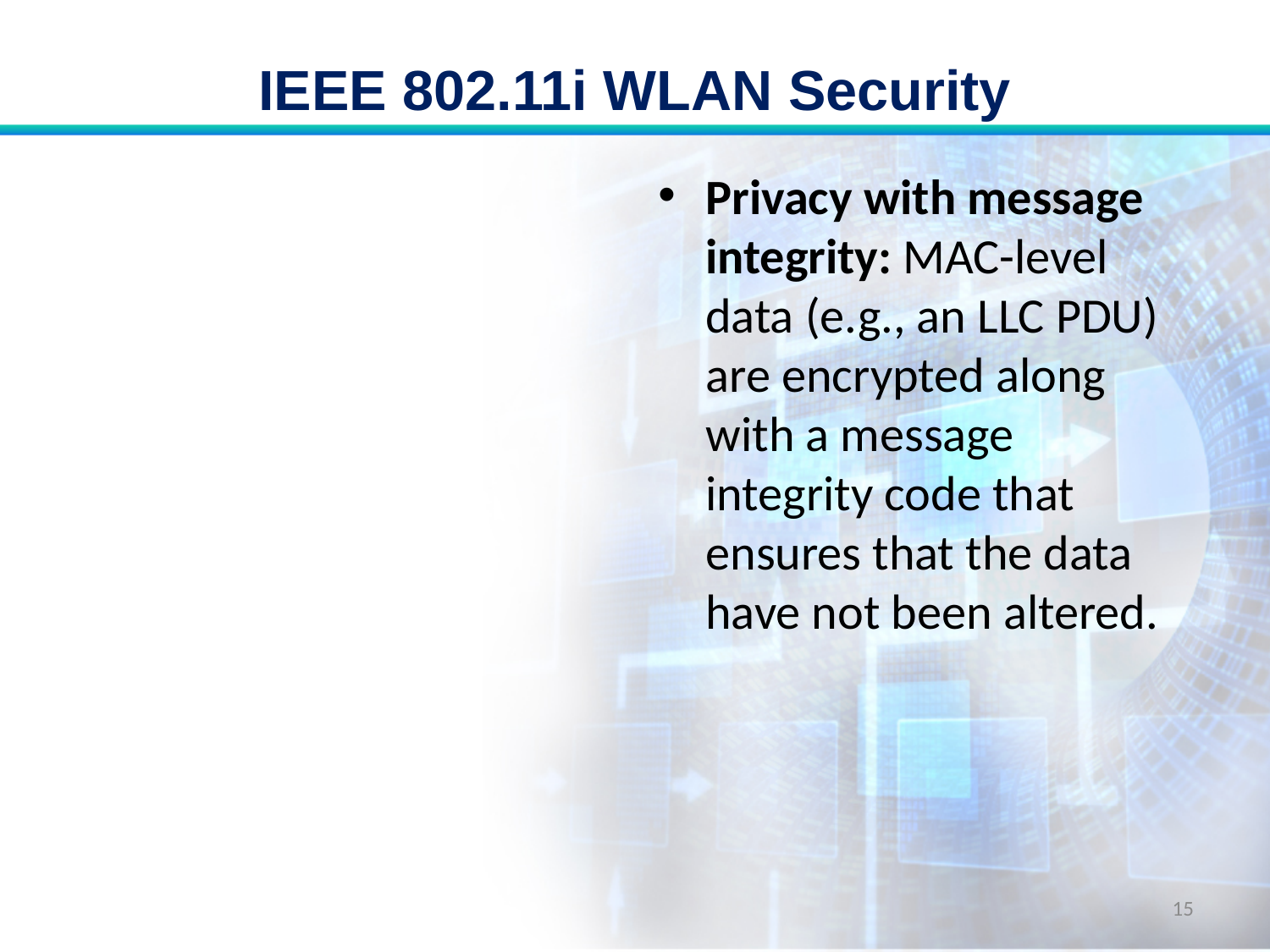

# IEEE 802.11i WLAN Security
Privacy with message integrity: MAC-level data (e.g., an LLC PDU) are encrypted along with a message integrity code that ensures that the data have not been altered.
15